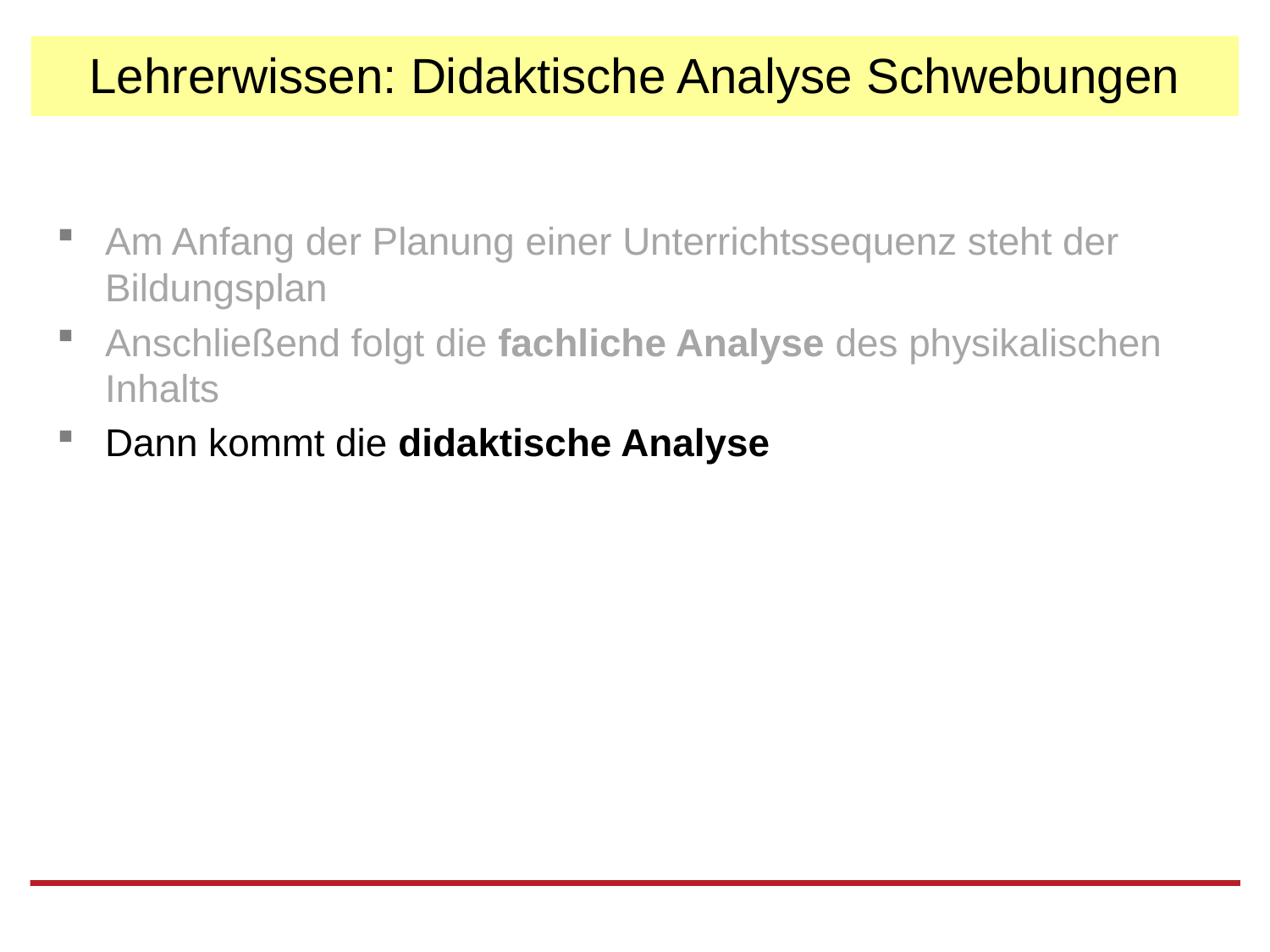

# Lehrerwissen: Didaktische Analyse Schwebungen

Am Anfang der Planung einer Unterrichtssequenz steht der Bildungsplan
Anschließend folgt die fachliche Analyse des physikalischen Inhalts
Dann kommt die didaktische Analyse